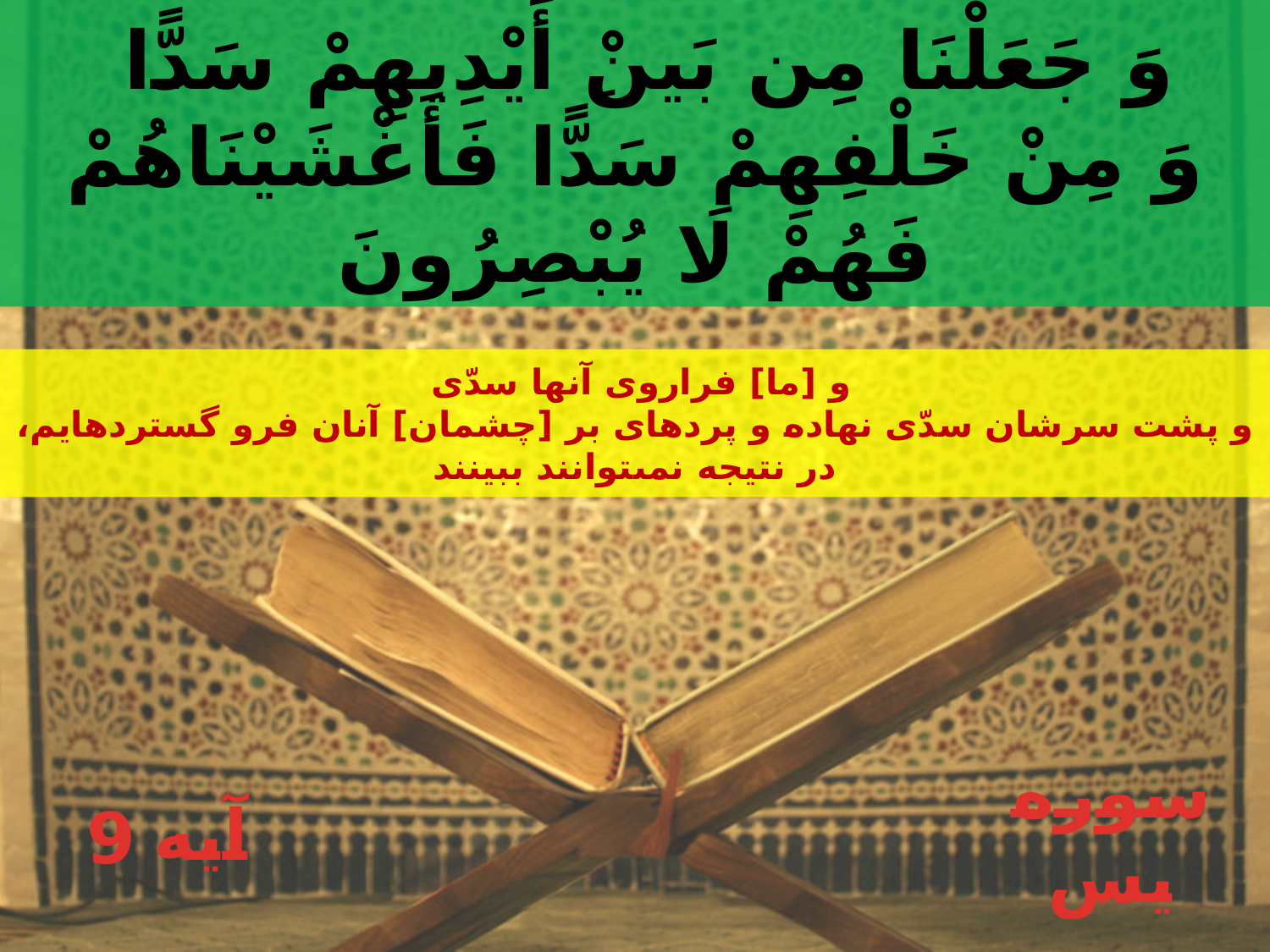

وَ جَعَلْنَا مِن بَينْ‏ِ أَيْدِيهِمْ سَدًّا
وَ مِنْ خَلْفِهِمْ سَدًّا فَأَغْشَيْنَاهُمْ فَهُمْ لَا يُبْصِرُونَ
و [ما] فراروى آنها سدّى
و پشت سرشان سدّى نهاده و پرده‏اى بر [چشمان‏] آنان فرو گسترده‏ايم، در نتيجه نمى‏توانند ببينند
9